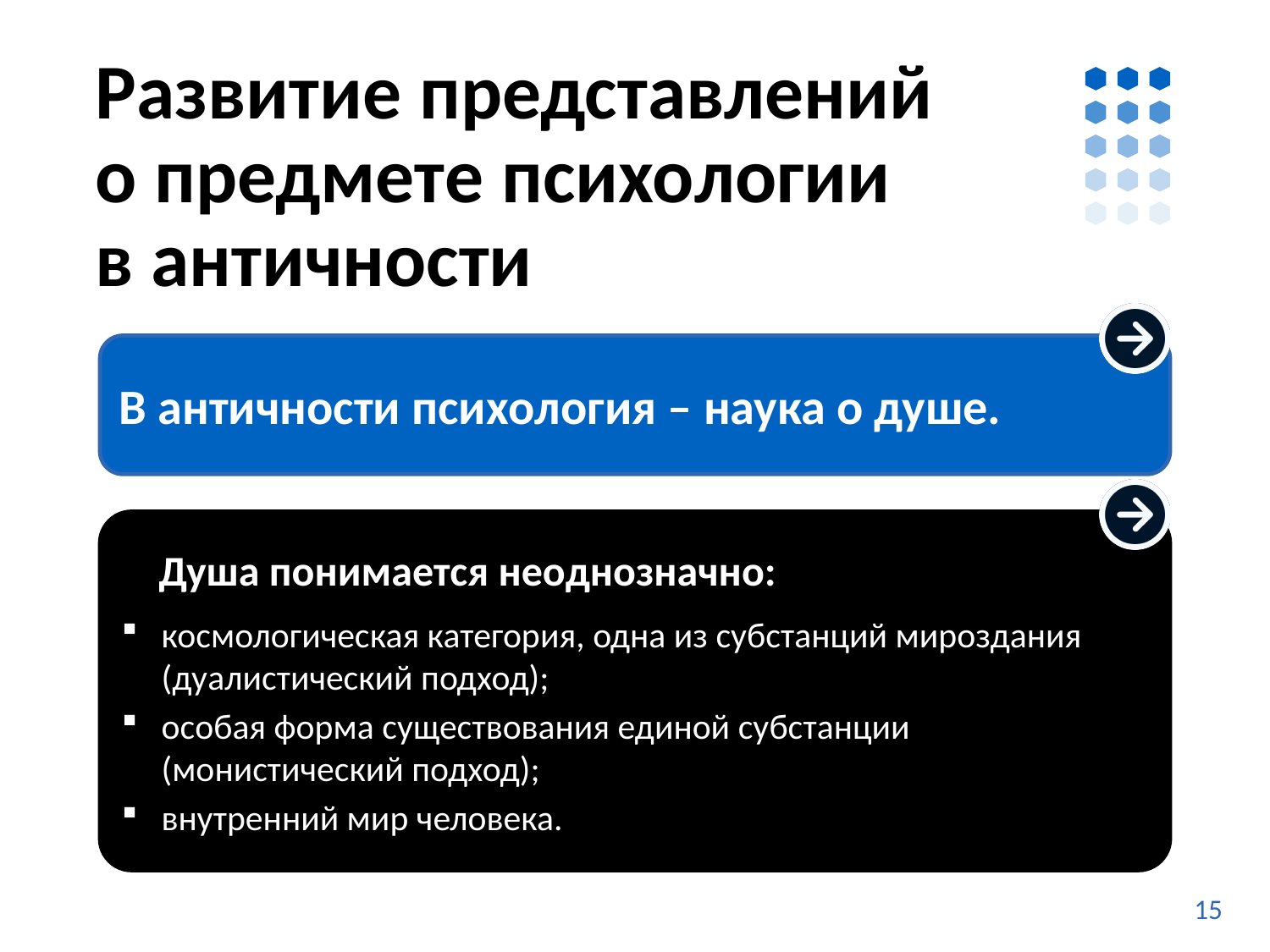

# Развитие представлений о предмете психологии в античности

В античности психология – наука о душе.

Душа понимается неоднозначно:
космологическая категория, одна из субстанций мироздания (дуалистический подход);
особая форма существования единой субстанции (монистический подход);
внутренний мир человека.
15